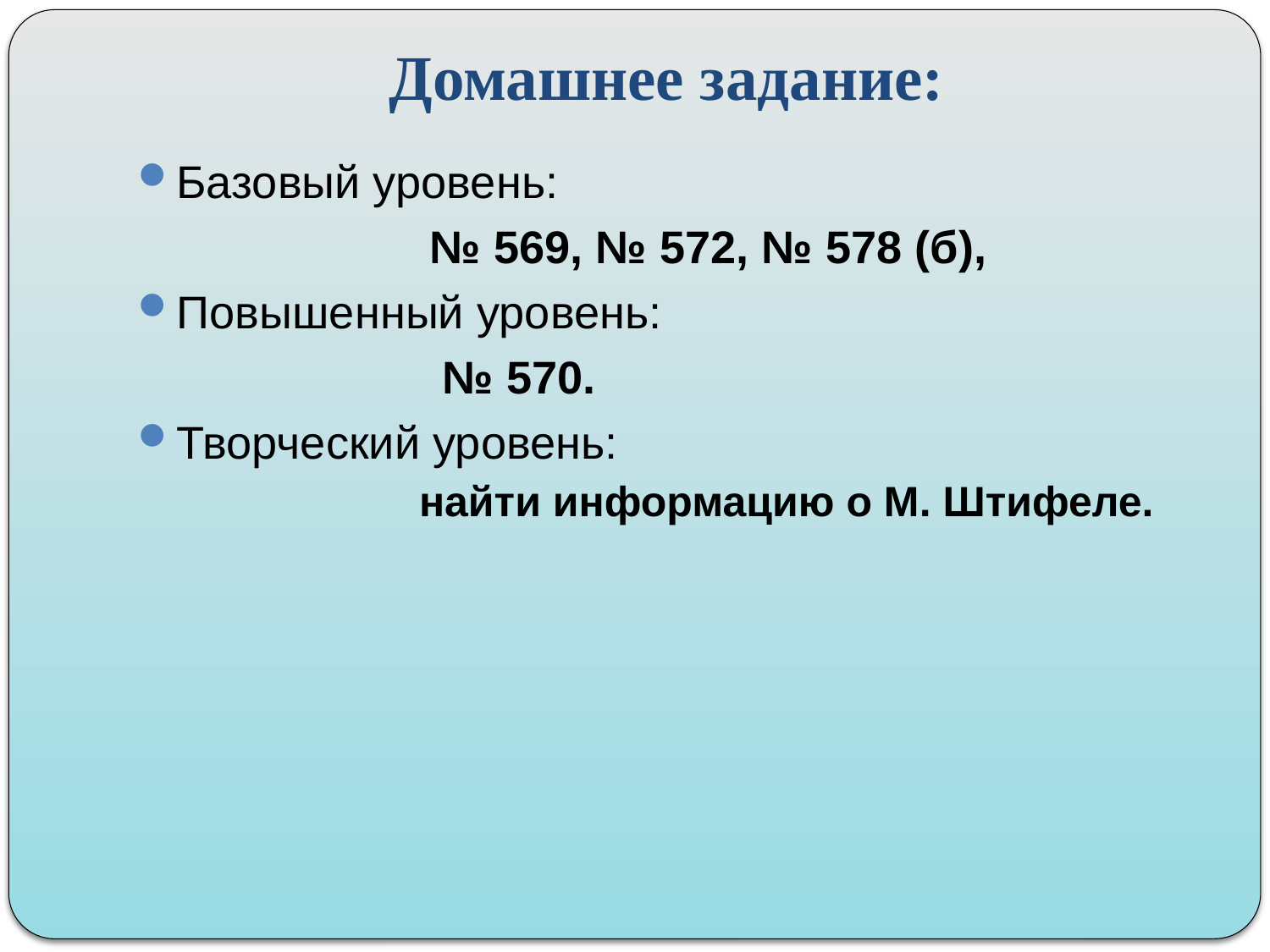

# Домашнее задание:
Базовый уровень:
                       № 569, № 572, № 578 (б),
Повышенный уровень:
                        № 570.
Творческий уровень:
                    найти информацию о М. Штифеле.